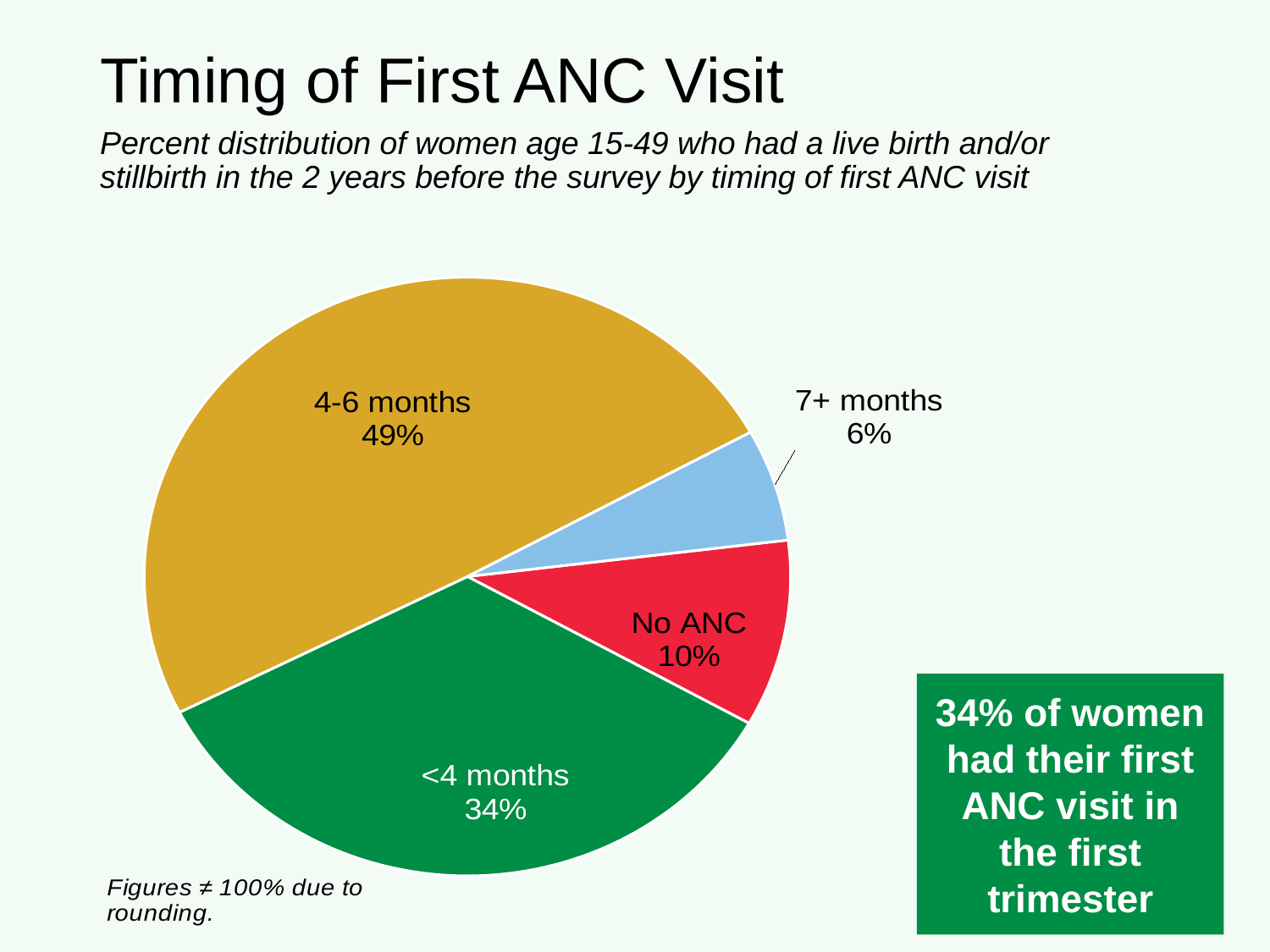

# Timing of First ANC Visit
Percent distribution of women age 15-49 who had a live birth and/or stillbirth in the 2 years before the survey by timing of first ANC visit

### Chart

| Category | Sales |
|---|---|
| No ANC | 10.0 |
| <4 months | 34.0 |
| 4-6 months | 49.0 |
| 7+ months | 6.0 |
34% of women had their first ANC visit in the first trimester